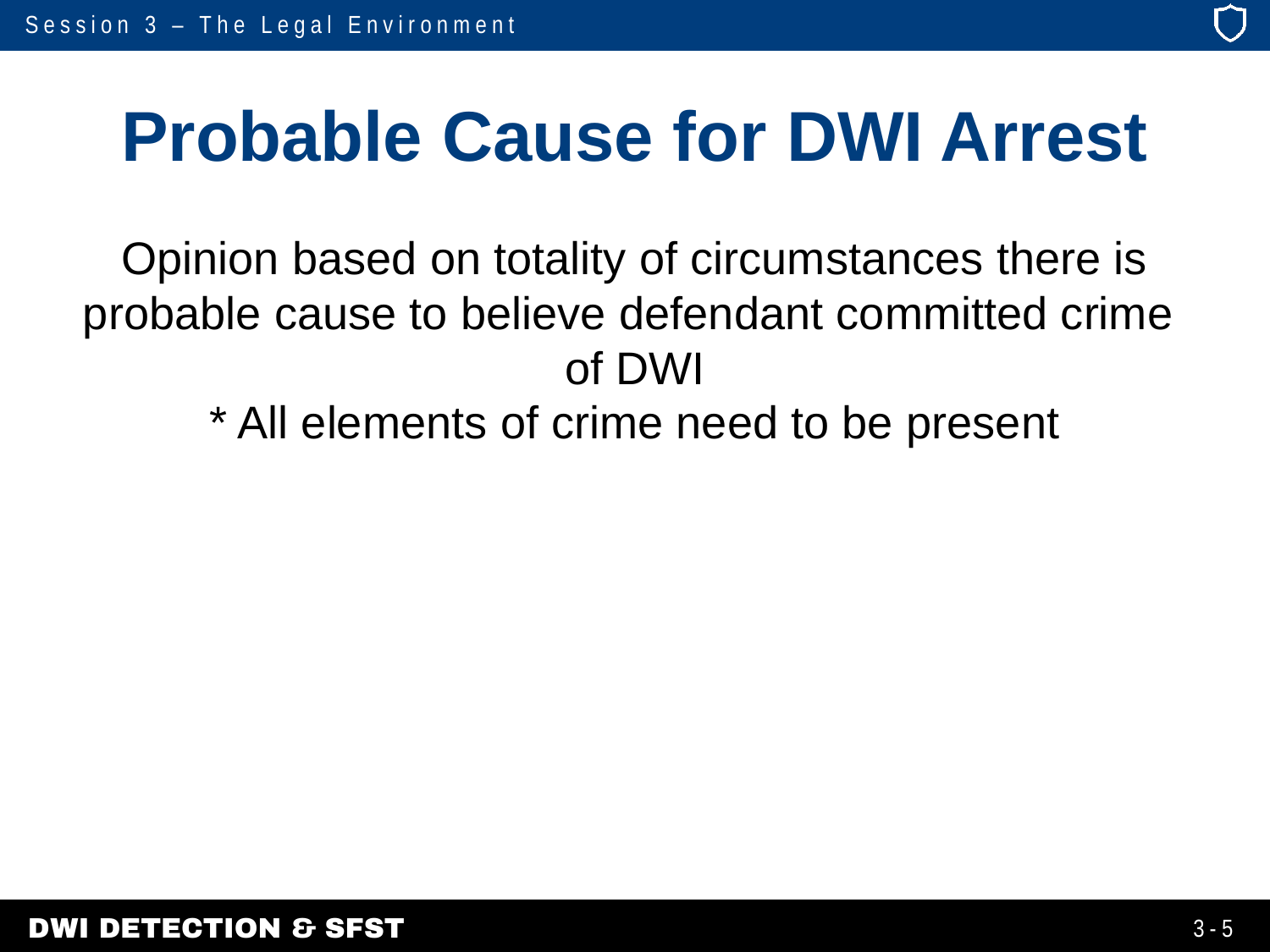

# Probable Cause for DWI Arrest
Opinion based on totality of circumstances there is probable cause to believe defendant committed crime
of DWI
* All elements of crime need to be present

3-5